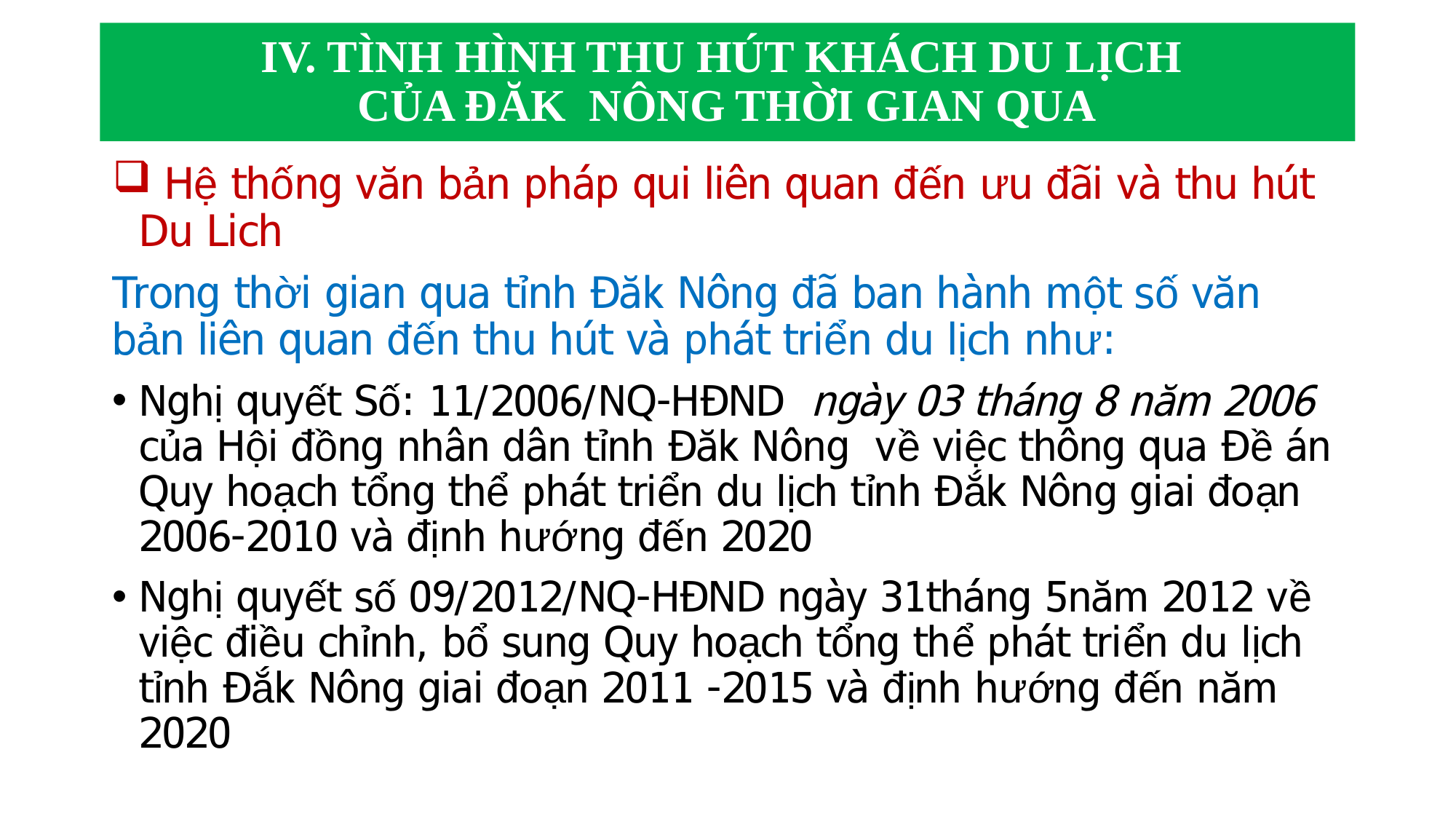

# IV. TÌNH HÌNH THU HÚT KHÁCH DU LỊCH CỦA ĐĂK  NÔNG THỜI GIAN QUA
 Hệ thống văn bản pháp qui liên quan đến ưu đãi và thu hút Du Lich
Trong thời gian qua tỉnh Đăk Nông đã ban hành một số văn bản liên quan đến thu hút và phát triển du lịch như:
Nghị quyết Số: 11/2006/NQ-HĐND  ngày 03 tháng 8 năm 2006 của Hội đồng nhân dân tỉnh Đăk Nông  về việc thông qua Đề án Quy hoạch tổng thể phát triển du lịch tỉnh Đắk Nông giai đoạn 2006-2010 và định hướng đến 2020
Nghị quyết số 09/2012/NQ-HĐND ngày 31tháng 5năm 2012 về việc điều chỉnh, bổ sung Quy hoạch tổng thể phát triển du lịch tỉnh Đắk Nông giai đoạn 2011 -2015 và định hướng đến năm 2020

Nguồn: Cục thống kê Đăk Nông. 2020